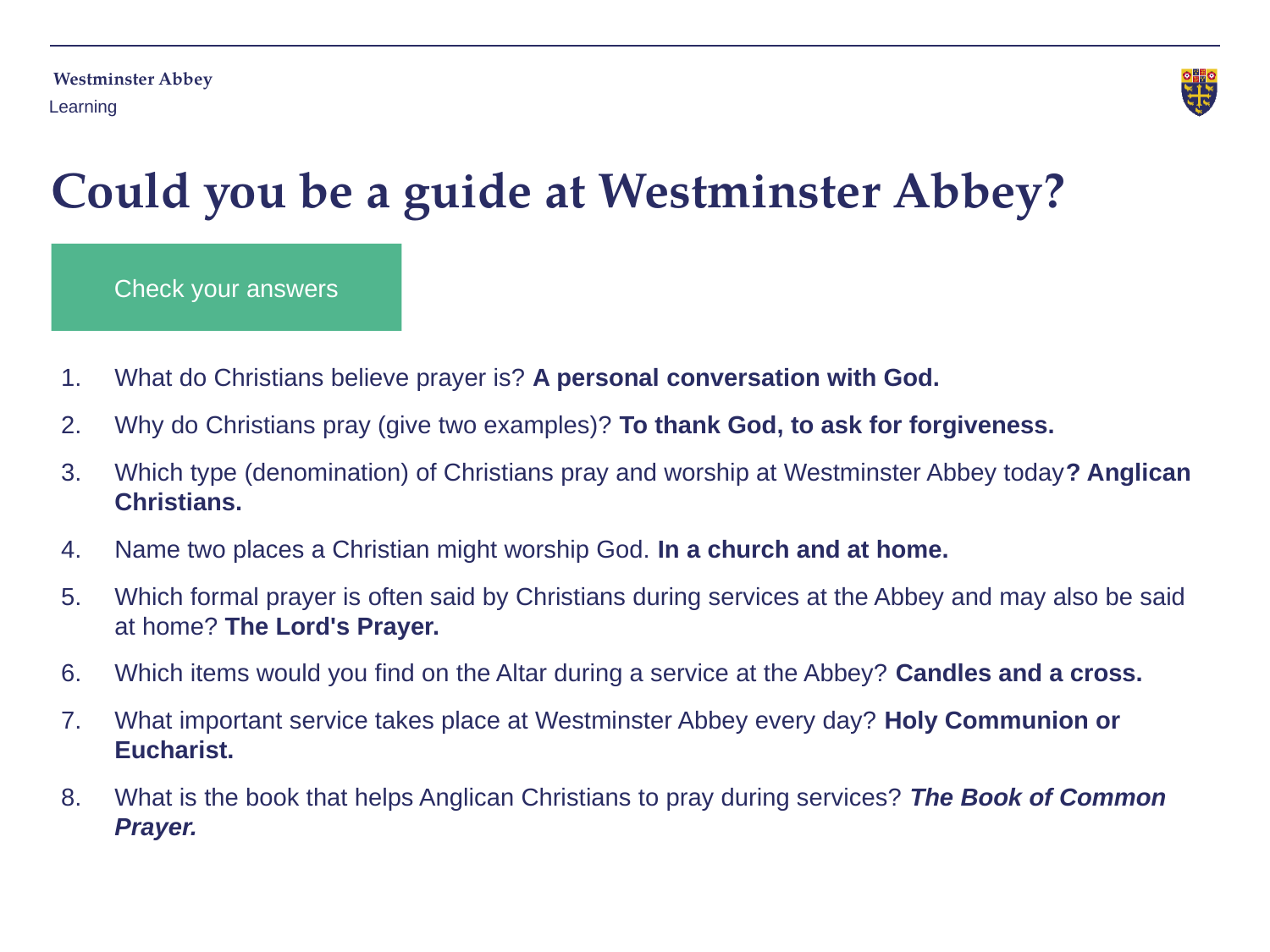

Learning
# Could you be a guide at Westminster Abbey?
Check your answers
What do Christians believe prayer is? A personal conversation with God.
Why do Christians pray (give two examples)? To thank God, to ask for forgiveness.
Which type (denomination) of Christians pray and worship at Westminster Abbey today? Anglican Christians.
Name two places a Christian might worship God. In a church and at home.
Which formal prayer is often said by Christians during services at the Abbey and may also be said at home? The Lord's Prayer.
Which items would you find on the Altar during a service at the Abbey? Candles and a cross.
What important service takes place at Westminster Abbey every day? Holy Communion or Eucharist.
What is the book that helps Anglican Christians to pray during services? The Book of Common Prayer.